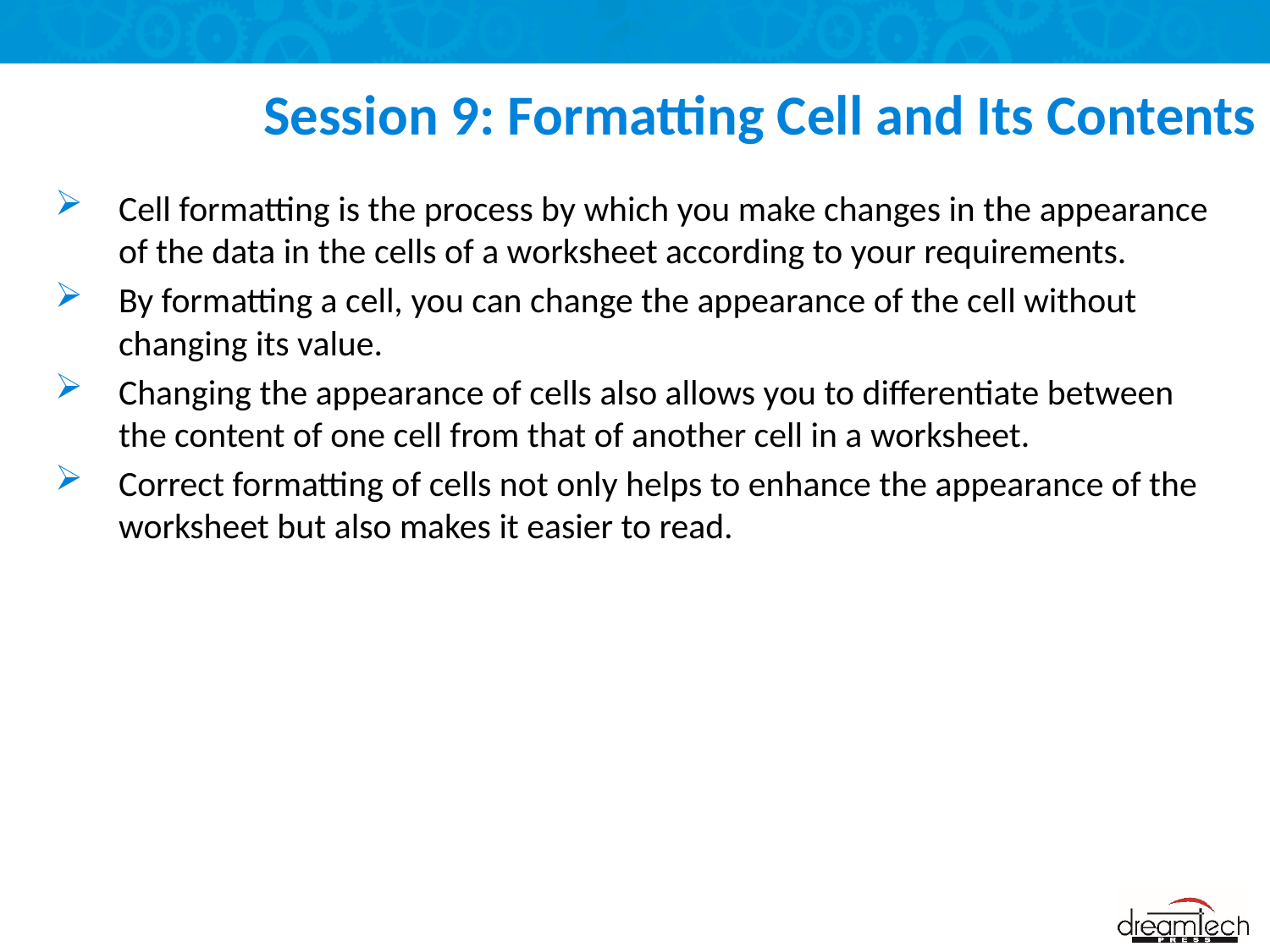

# Session 9: Formatting Cell and Its Contents
Cell formatting is the process by which you make changes in the appearance of the data in the cells of a worksheet according to your requirements.
By formatting a cell, you can change the appearance of the cell without changing its value.
Changing the appearance of cells also allows you to differentiate between the content of one cell from that of another cell in a worksheet.
Correct formatting of cells not only helps to enhance the appearance of the worksheet but also makes it easier to read.